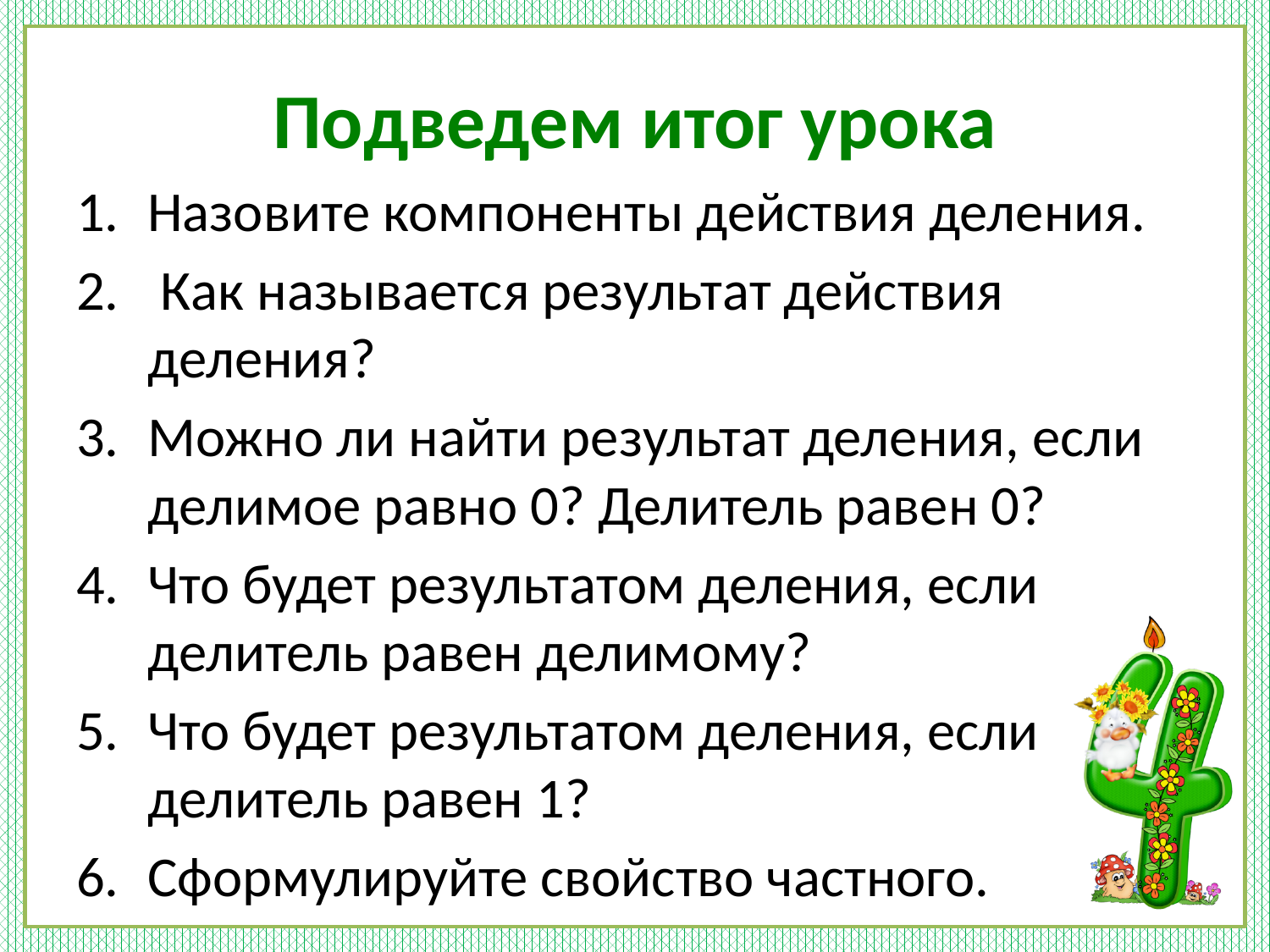

# Подведем итог урока
Назовите компоненты действия деления.
 Как называется результат действия деления?
Можно ли найти результат деления, если делимое равно 0? Делитель равен 0?
Что будет результатом деления, если делитель равен делимому?
Что будет результатом деления, если делитель равен 1?
Сформулируйте свойство частного.